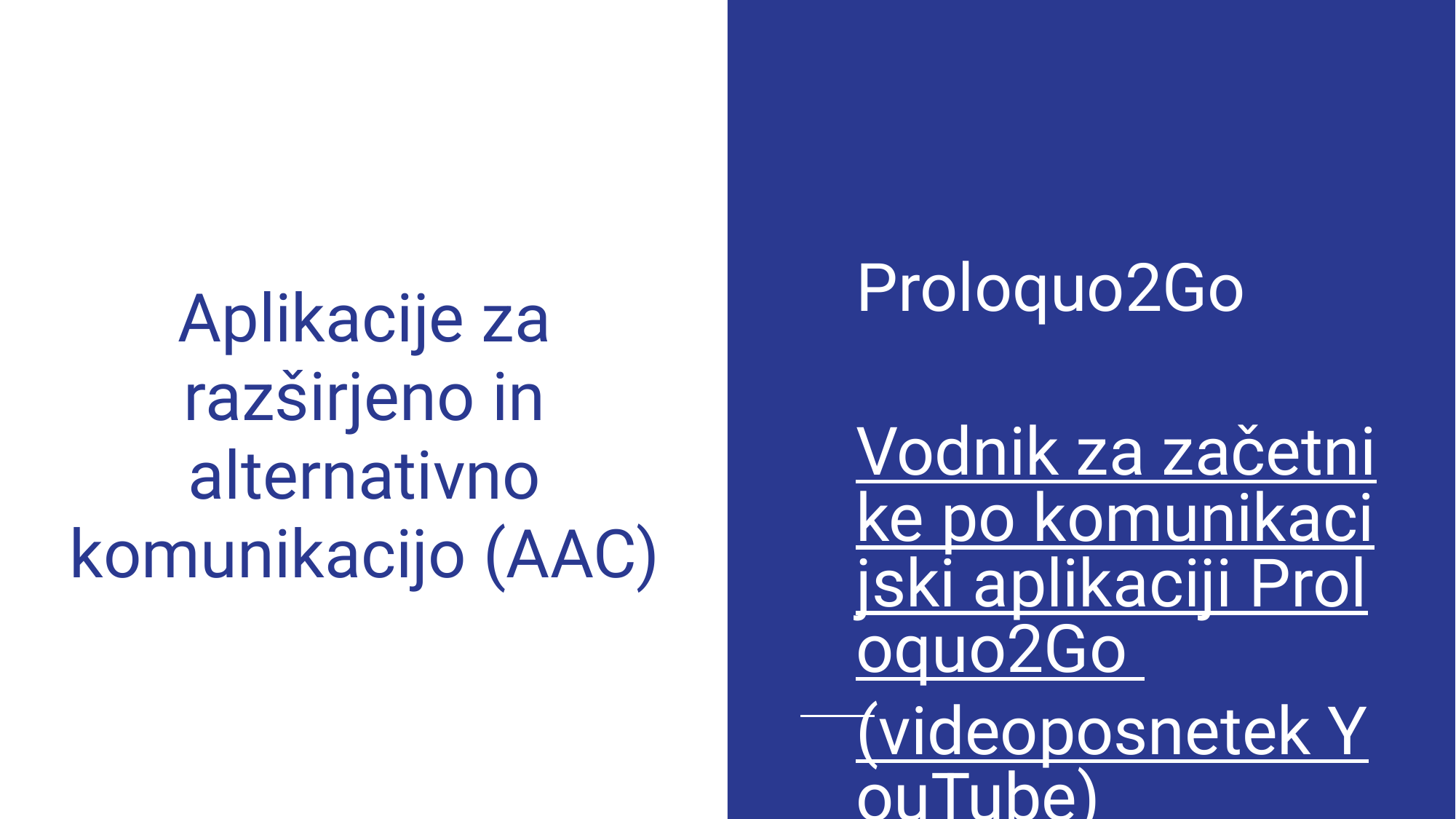

Proloquo2Go

Vodnik za začetnike po komunikacijski aplikaciji Proloquo2Go (videoposnetek YouTube)
# Aplikacije za razširjeno in alternativno komunikacijo (AAC)